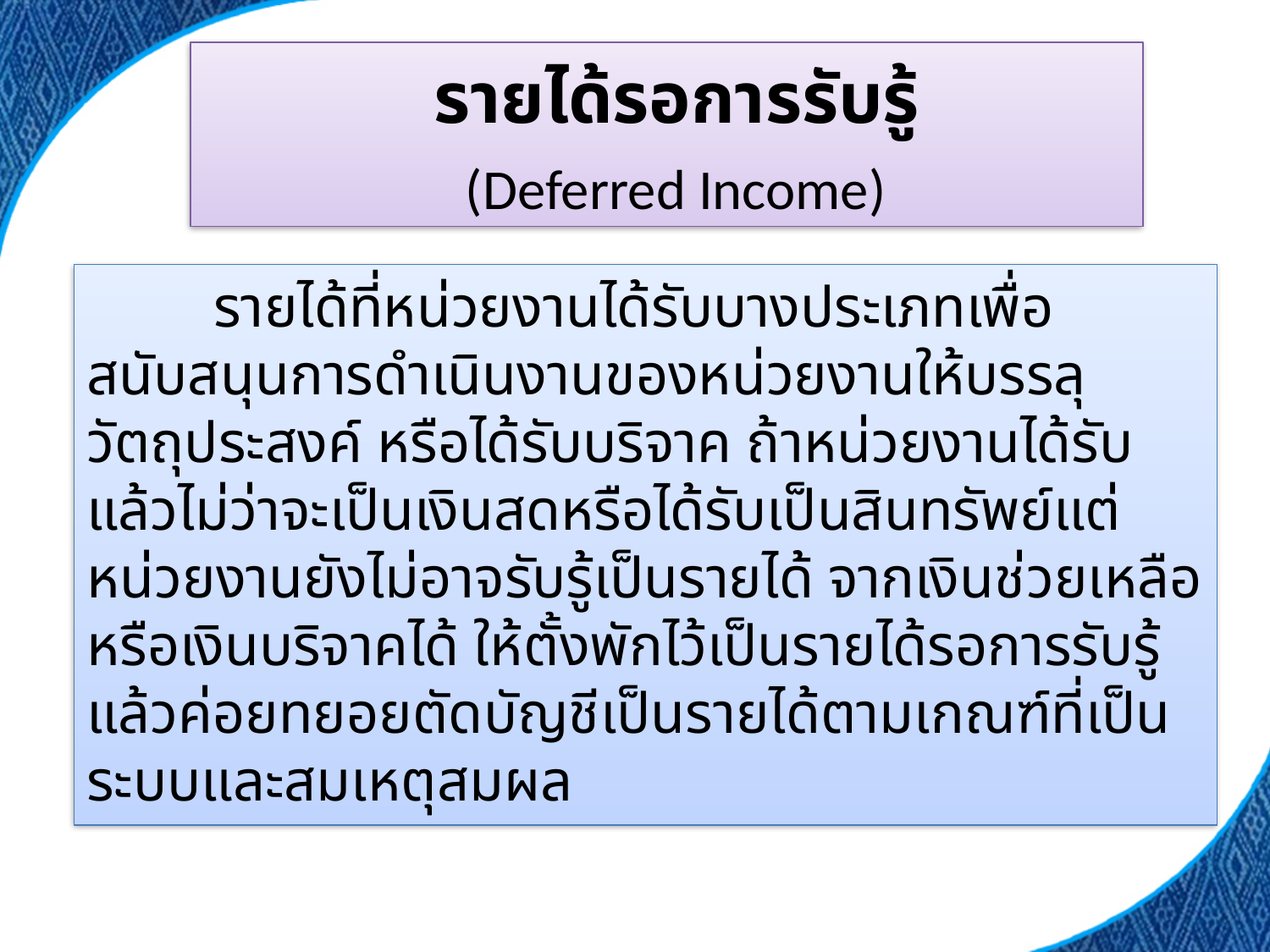

# รายได้รอการรับรู้ (Deferred Income)
	รายได้ที่หน่วยงานได้รับบางประเภทเพื่อสนับสนุนการดำเนินงานของหน่วยงานให้บรรลุวัตถุประสงค์ หรือได้รับบริจาค ถ้าหน่วยงานได้รับแล้วไม่ว่าจะเป็นเงินสดหรือได้รับเป็นสินทรัพย์แต่หน่วยงานยังไม่อาจรับรู้เป็นรายได้ จากเงินช่วยเหลือหรือเงินบริจาคได้ ให้ตั้งพักไว้เป็นรายได้รอการรับรู้ แล้วค่อยทยอยตัดบัญชีเป็นรายได้ตามเกณฑ์ที่เป็นระบบและสมเหตุสมผล